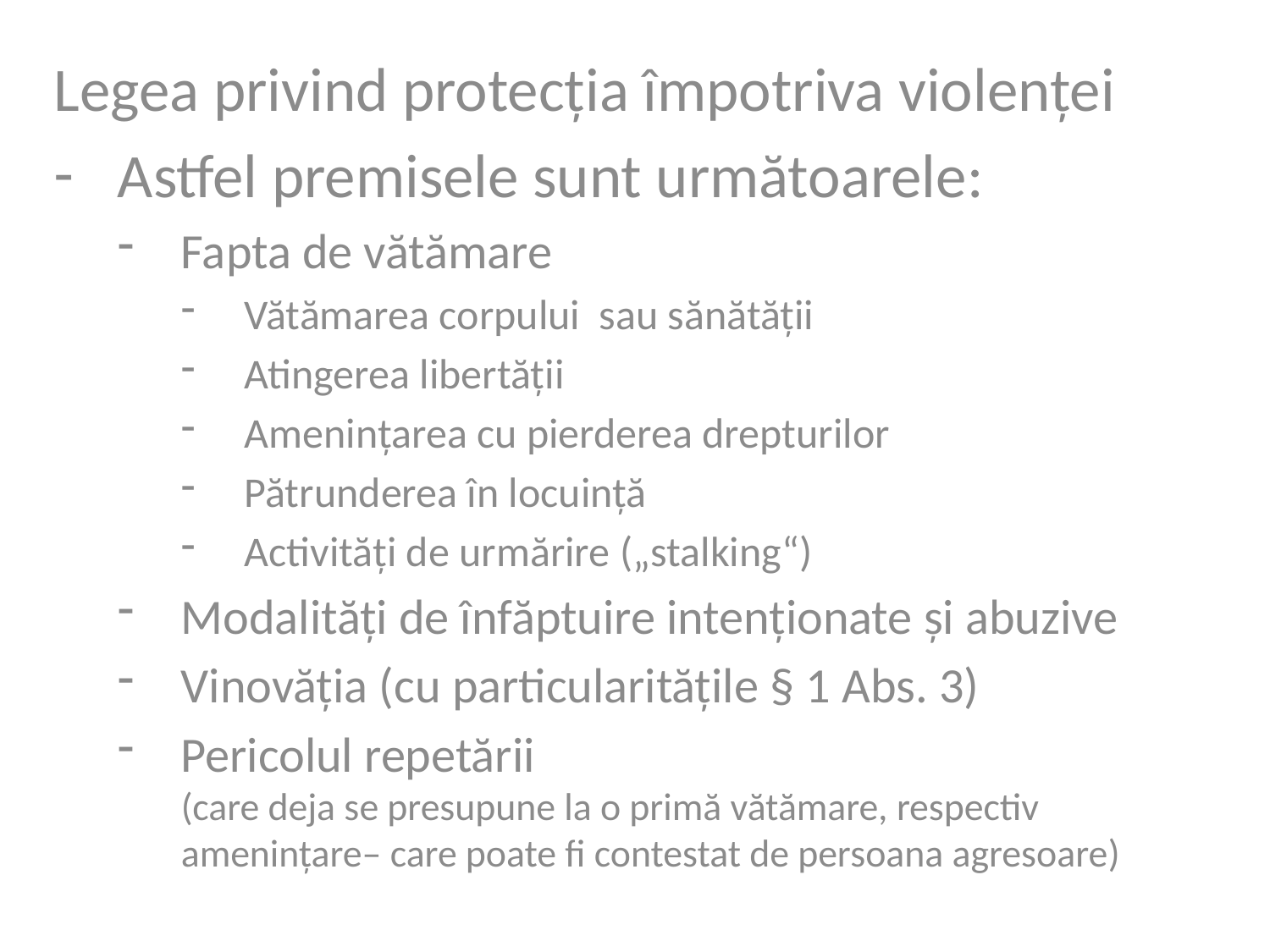

Legea privind protecția împotriva violenței
Astfel premisele sunt următoarele:
Fapta de vătămare
Vătămarea corpului  sau sănătății
Atingerea libertății
Amenințarea cu pierderea drepturilor
Pătrunderea în locuință
Activități de urmărire („stalking“)
Modalități de înfăptuire intenționate și abuzive
Vinovăția (cu particularitățile § 1 Abs. 3)
Pericolul repetării
(care deja se presupune la o primă vătămare, respectiv amenințare– care poate fi contestat de persoana agresoare)